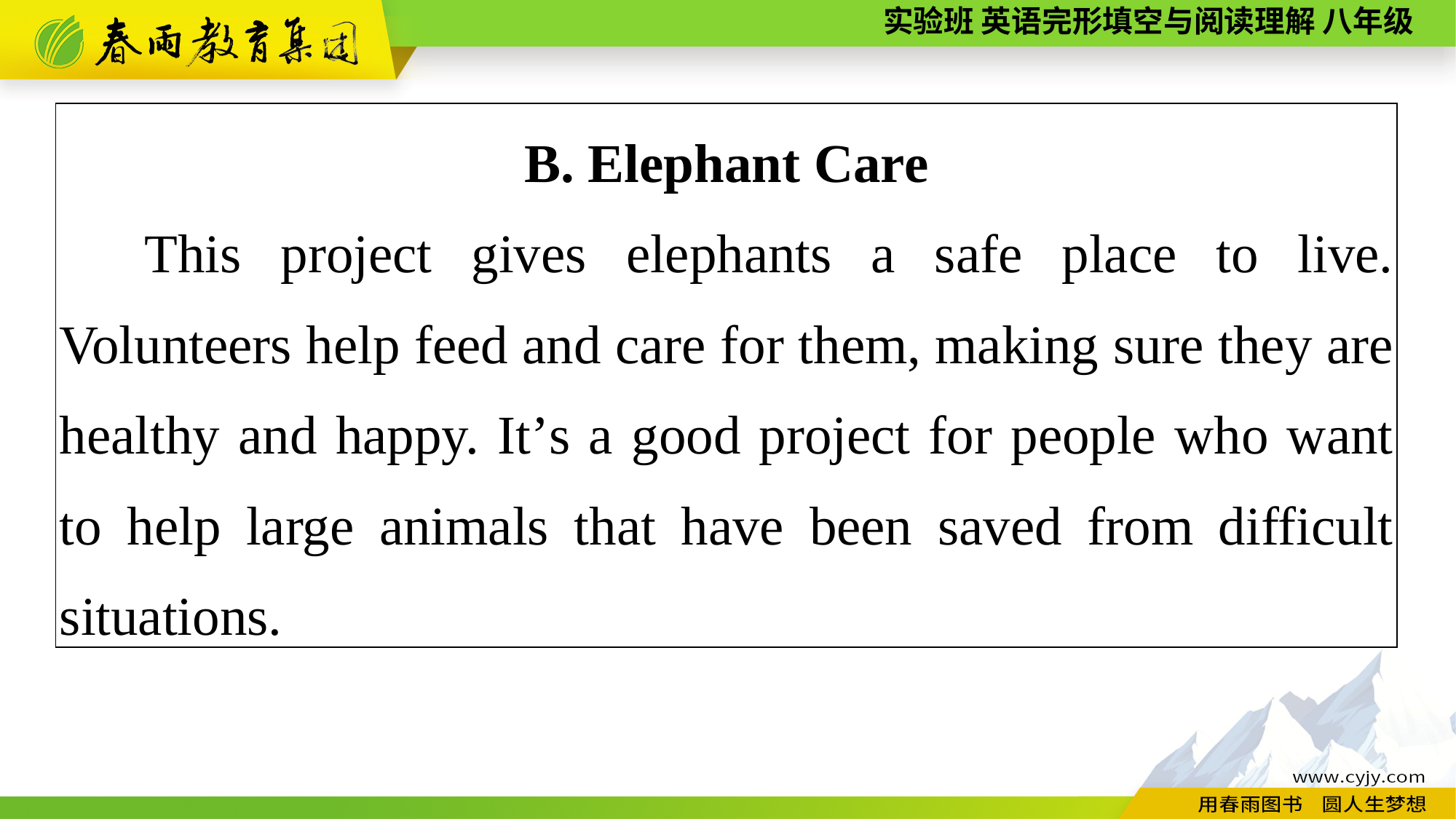

| B. Elephant Care This project gives elephants a safe place to live. Volunteers help feed and care for them, making sure they are healthy and happy. It’s a good project for people who want to help large animals that have been saved from difficult situations. |
| --- |